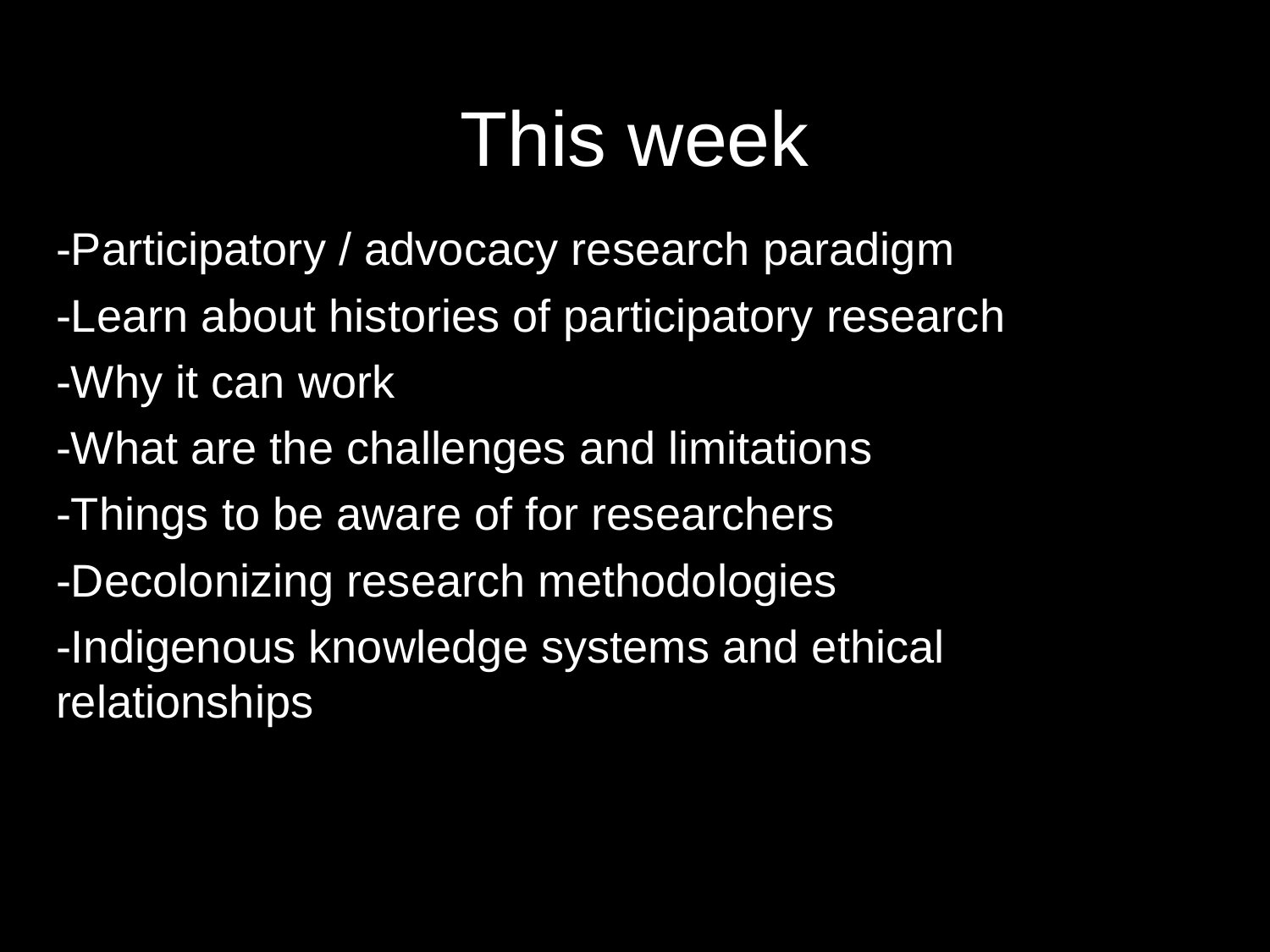

# This week
-Participatory / advocacy research paradigm
-Learn about histories of participatory research
-Why it can work
-What are the challenges and limitations
-Things to be aware of for researchers
-Decolonizing research methodologies
-Indigenous knowledge systems and ethical relationships